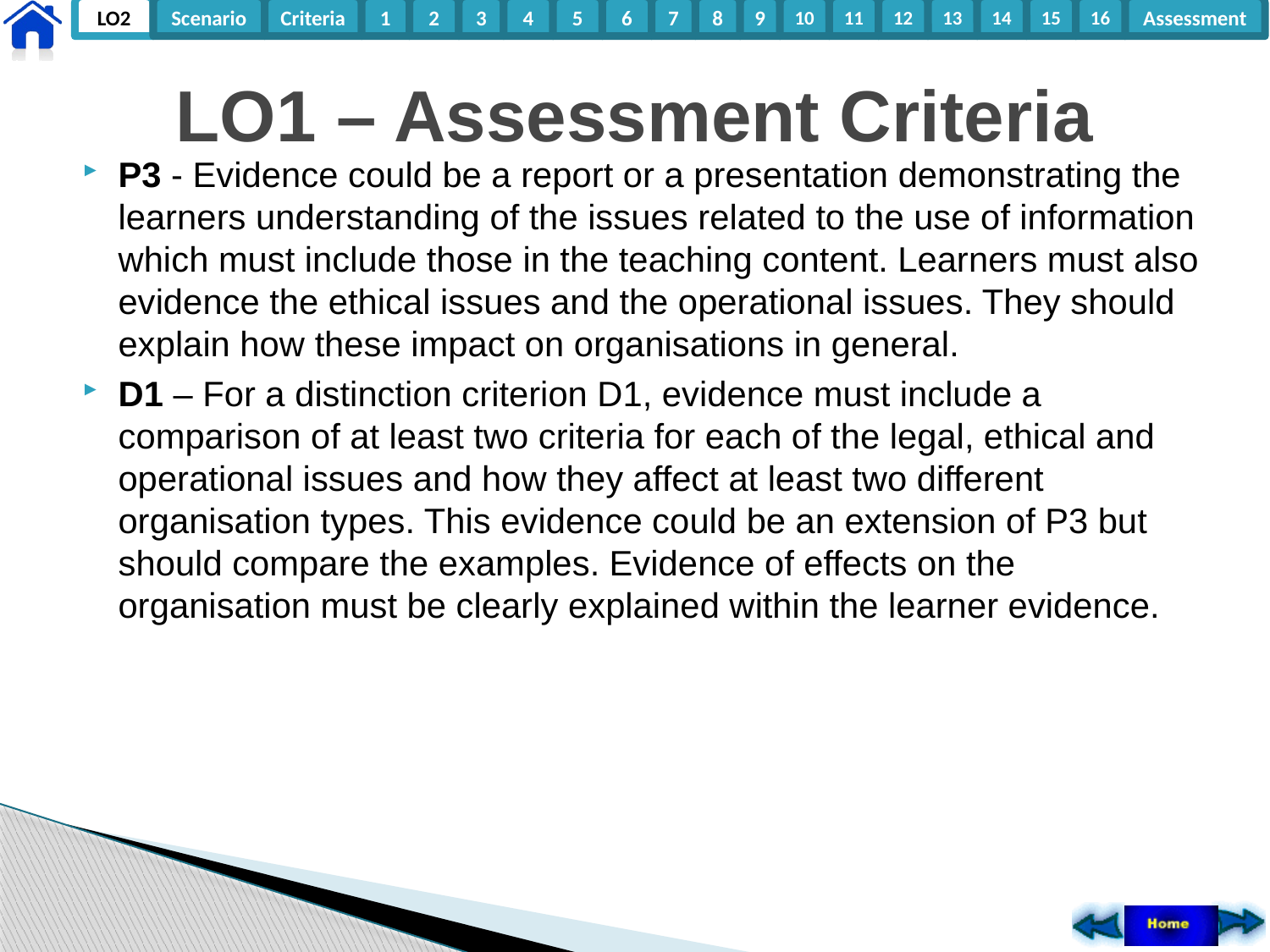

# LO1 – Assessment Criteria
P3 - Evidence could be a report or a presentation demonstrating the learners understanding of the issues related to the use of information which must include those in the teaching content. Learners must also evidence the ethical issues and the operational issues. They should explain how these impact on organisations in general.
D1 – For a distinction criterion D1, evidence must include a comparison of at least two criteria for each of the legal, ethical and operational issues and how they affect at least two different organisation types. This evidence could be an extension of P3 but should compare the examples. Evidence of effects on the organisation must be clearly explained within the learner evidence.